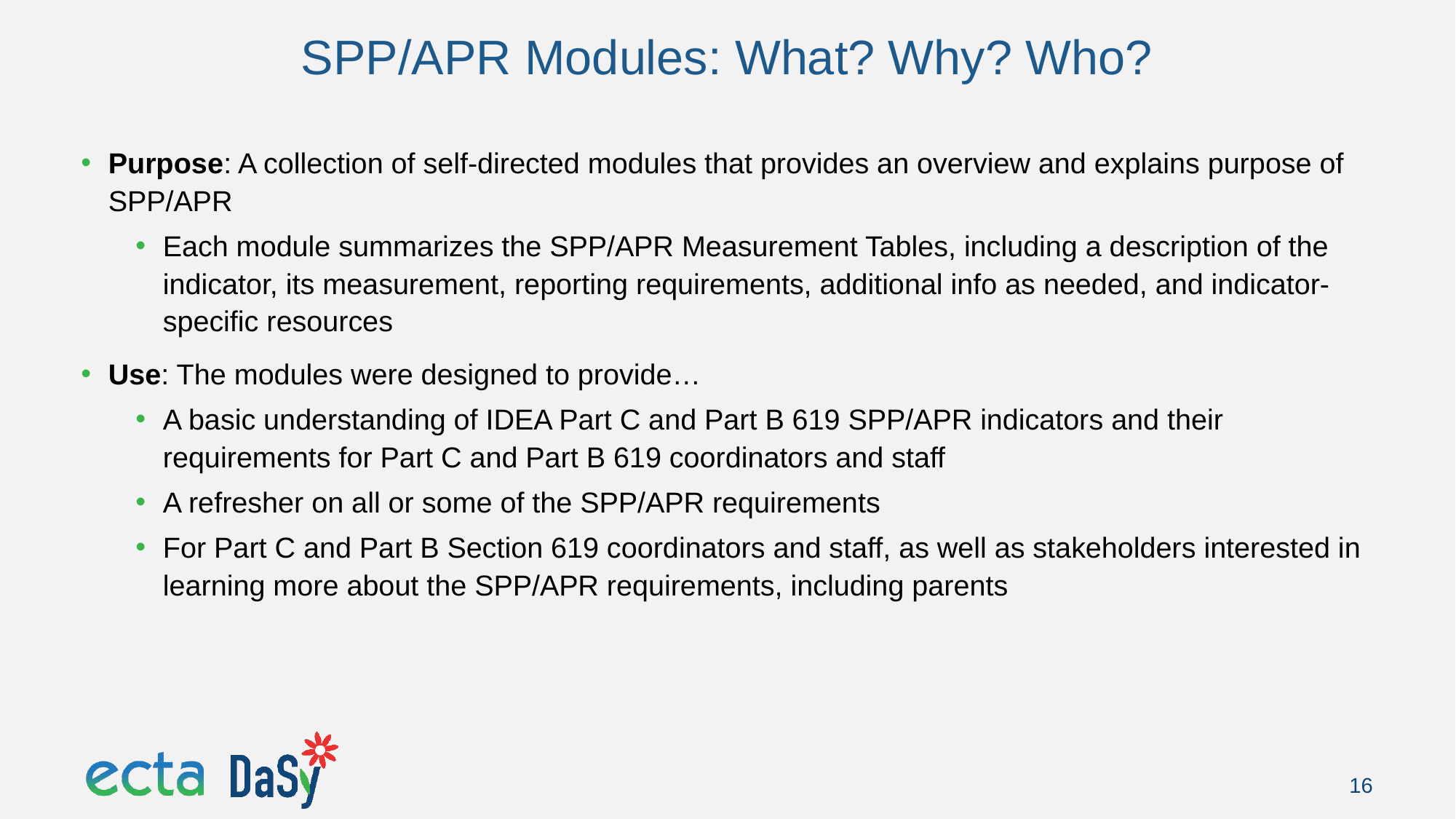

# SPP/APR Modules: What? Why? Who?
Purpose: A collection of self-directed modules that provides an overview and explains purpose of SPP/APR
Each module summarizes the SPP/APR Measurement Tables, including a description of the indicator, its measurement, reporting requirements, additional info as needed, and indicator-specific resources
Use: The modules were designed to provide…
A basic understanding of IDEA Part C and Part B 619 SPP/APR indicators and their requirements for Part C and Part B 619 coordinators and staff
A refresher on all or some of the SPP/APR requirements
For Part C and Part B Section 619 coordinators and staff, as well as stakeholders interested in learning more about the SPP/APR requirements, including parents
16